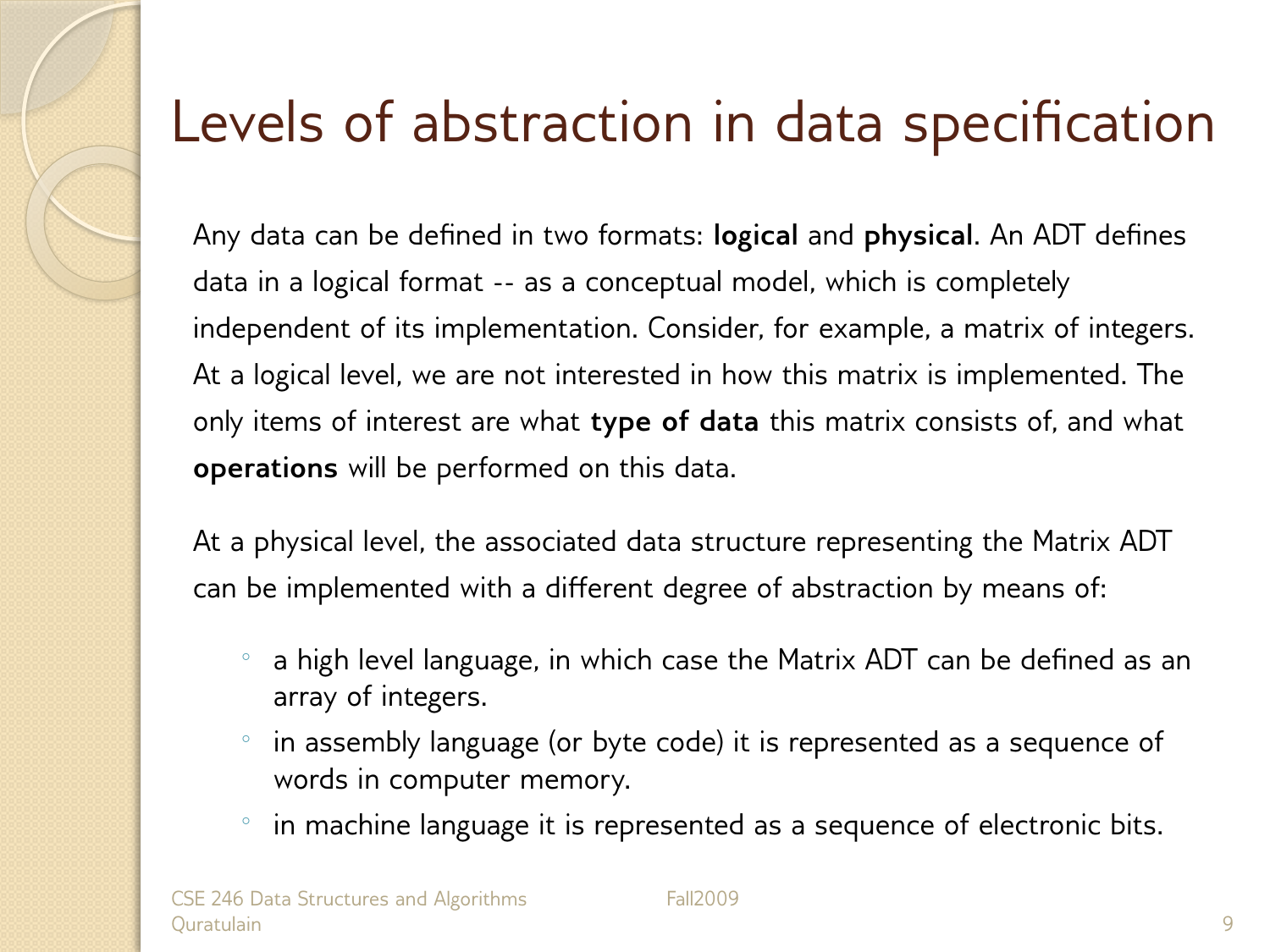

# Levels of abstraction in data specification
Any data can be defined in two formats: logical and physical. An ADT defines
data in a logical format -- as a conceptual model, which is completely
independent of its implementation. Consider, for example, a matrix of integers.
At a logical level, we are not interested in how this matrix is implemented. The
only items of interest are what type of data this matrix consists of, and what
operations will be performed on this data.

At a physical level, the associated data structure representing the Matrix ADT
can be implemented with a different degree of abstraction by means of:

a high level language, in which case the Matrix ADT can be defined as an array of integers.
in assembly language (or byte code) it is represented as a sequence of words in computer memory.
in machine language it is represented as a sequence of electronic bits.

CSE 246 Data Structures and Algorithms                      Fall2009                                                            Quratulain
9